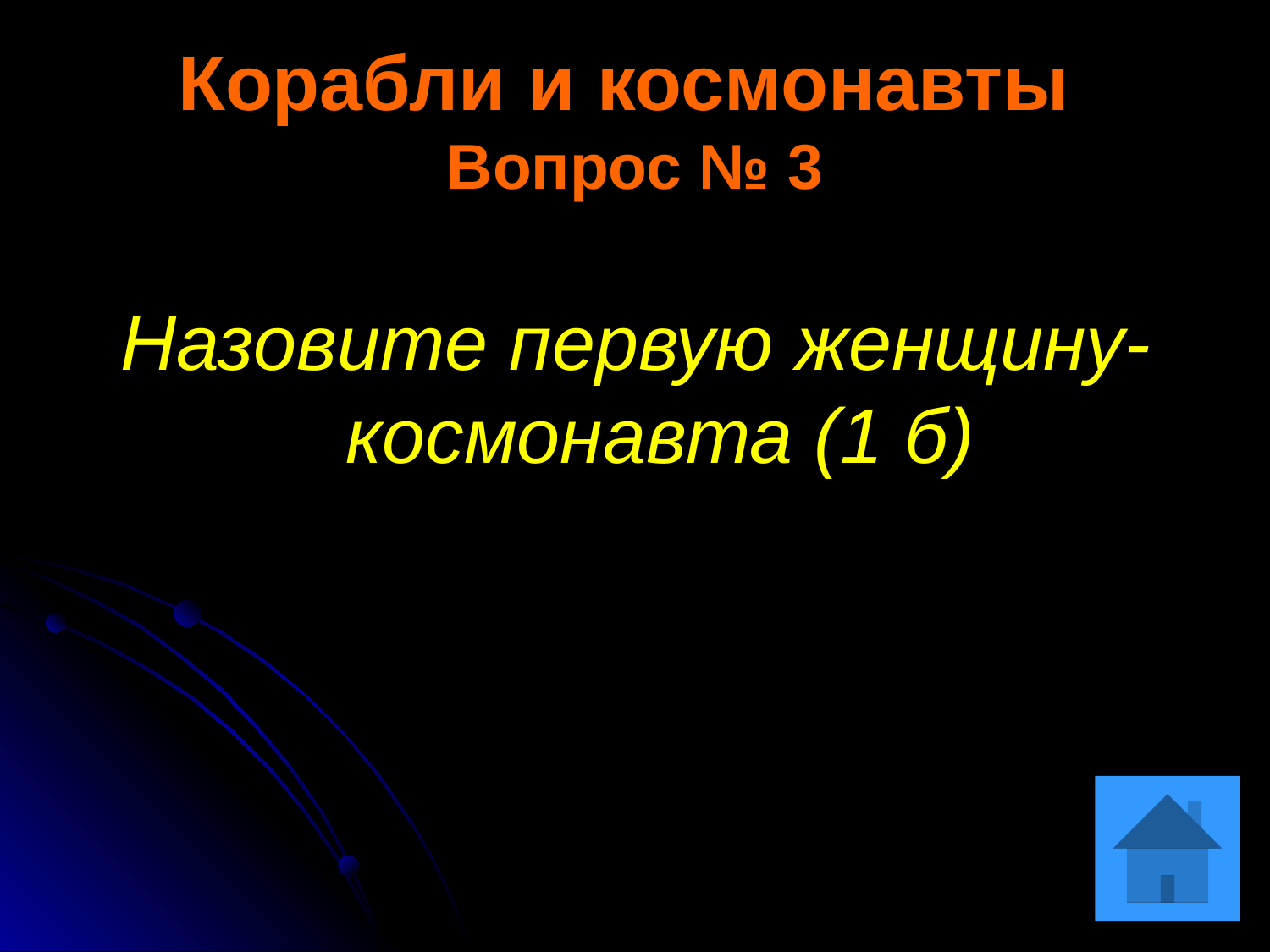

# Корабли и космонавты Вопрос № 3
Назовите первую женщину-космонавта (1 б)